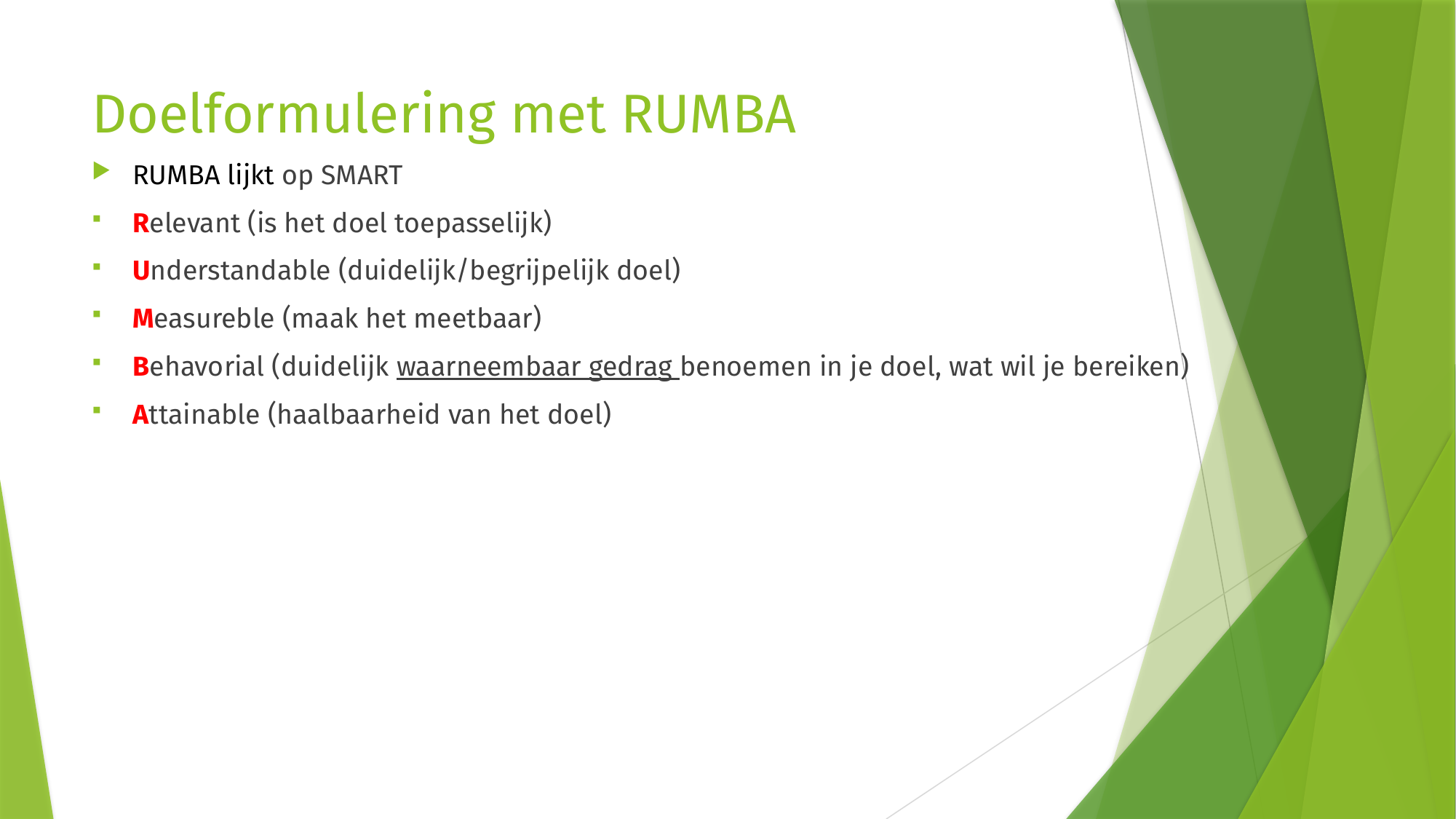

# Doelformulering met RUMBA
RUMBA lijkt op SMART
Relevant (is het doel toepasselijk)
Understandable (duidelijk/begrijpelijk doel)
Measureble (maak het meetbaar)
Behavorial (duidelijk waarneembaar gedrag benoemen in je doel, wat wil je bereiken)
Attainable (haalbaarheid van het doel)